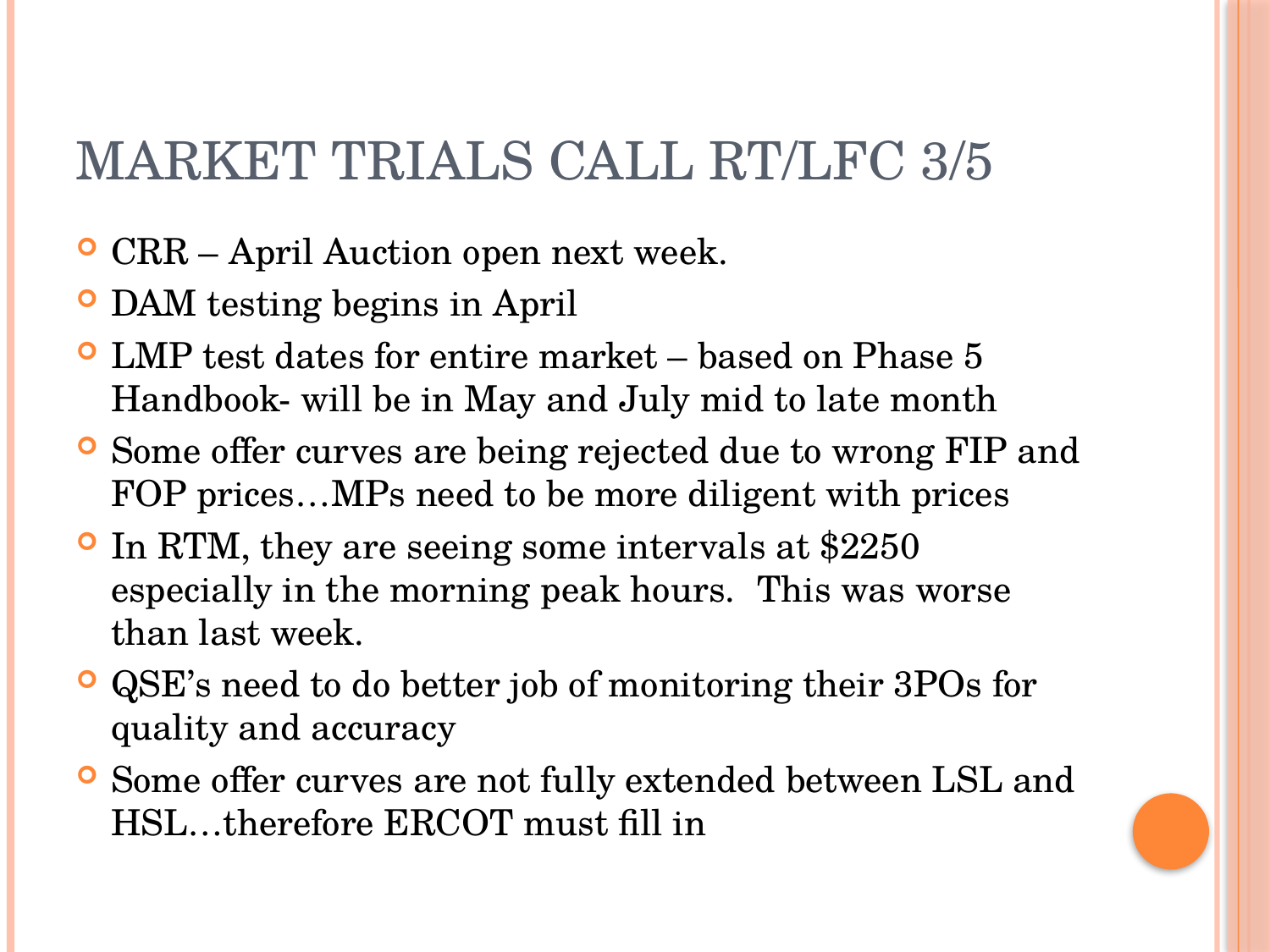

# Market Trials Call RT/LFC 3/5
CRR – April Auction open next week.
DAM testing begins in April
LMP test dates for entire market – based on Phase 5 Handbook- will be in May and July mid to late month
Some offer curves are being rejected due to wrong FIP and FOP prices…MPs need to be more diligent with prices
In RTM, they are seeing some intervals at $2250 especially in the morning peak hours.  This was worse than last week.
QSE’s need to do better job of monitoring their 3POs for quality and accuracy
Some offer curves are not fully extended between LSL and HSL…therefore ERCOT must fill in